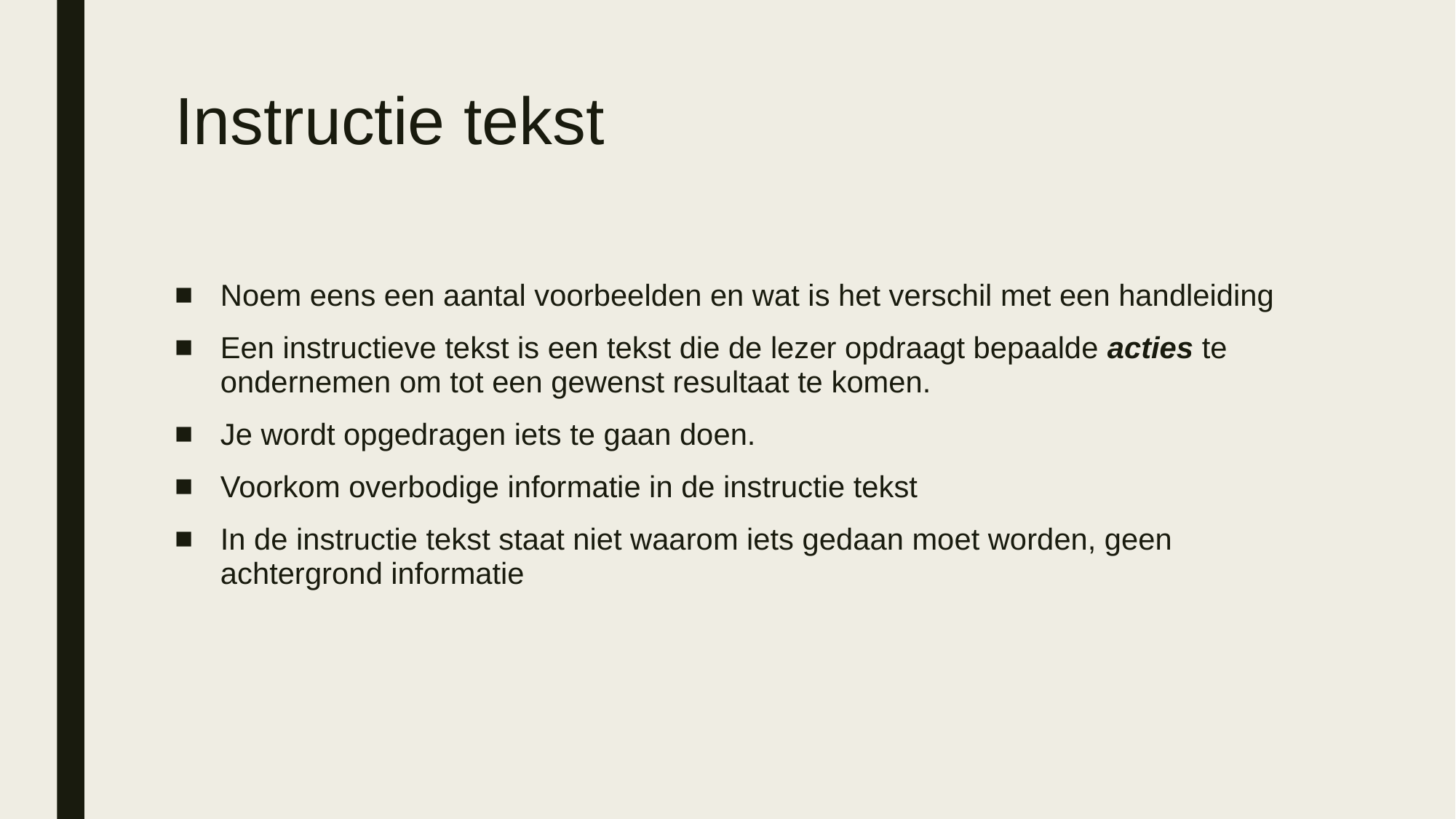

# Instructie tekst
Noem eens een aantal voorbeelden en wat is het verschil met een handleiding
Een instructieve tekst is een tekst die de lezer opdraagt bepaalde acties te ondernemen om tot een gewenst resultaat te komen.
Je wordt opgedragen iets te gaan doen.
Voorkom overbodige informatie in de instructie tekst
In de instructie tekst staat niet waarom iets gedaan moet worden, geen achtergrond informatie